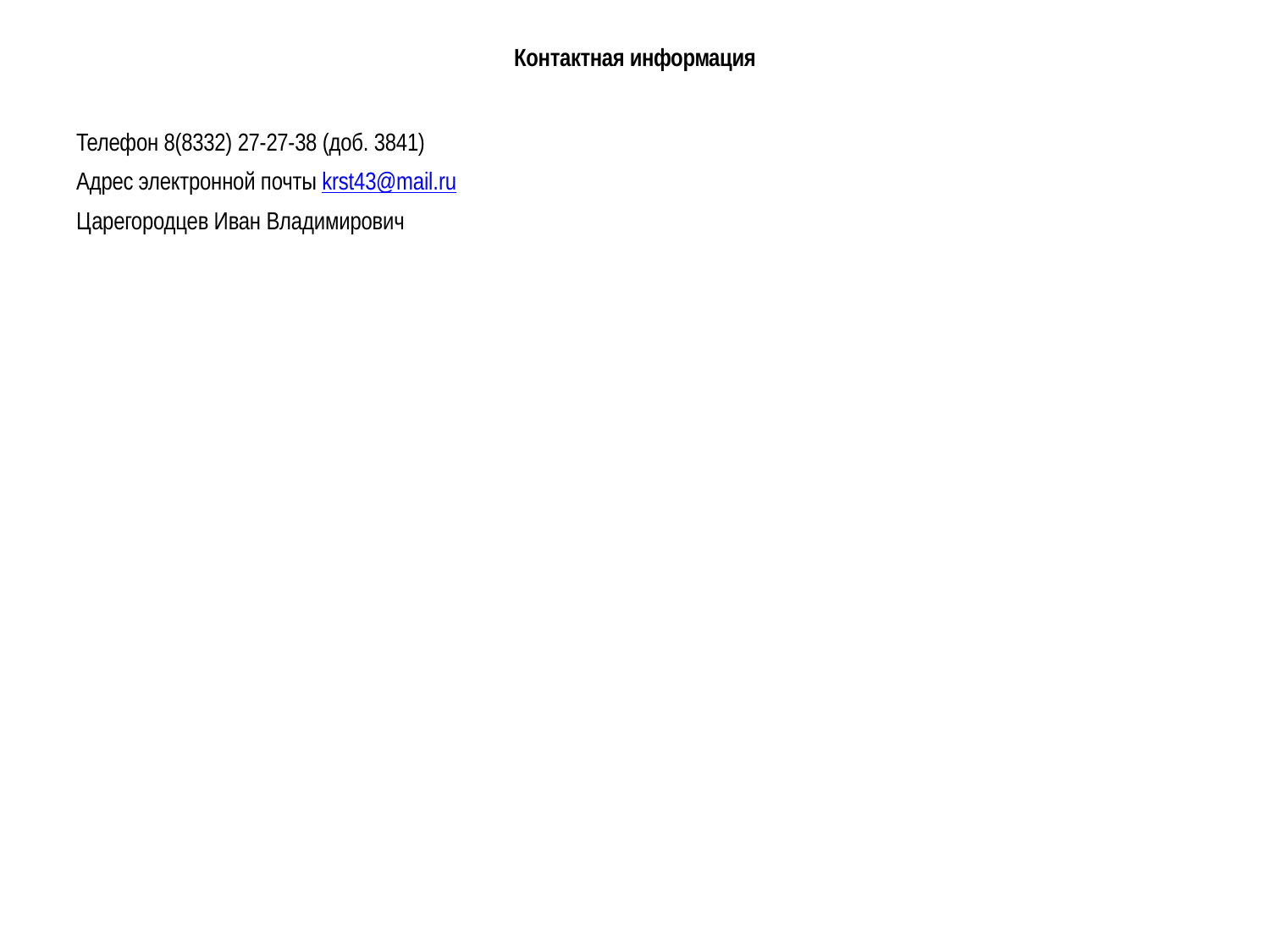

# Контактная информация
Телефон 8(8332) 27-27-38 (доб. 3841)
Адрес электронной почты krst43@mail.ru
Царегородцев Иван Владимирович